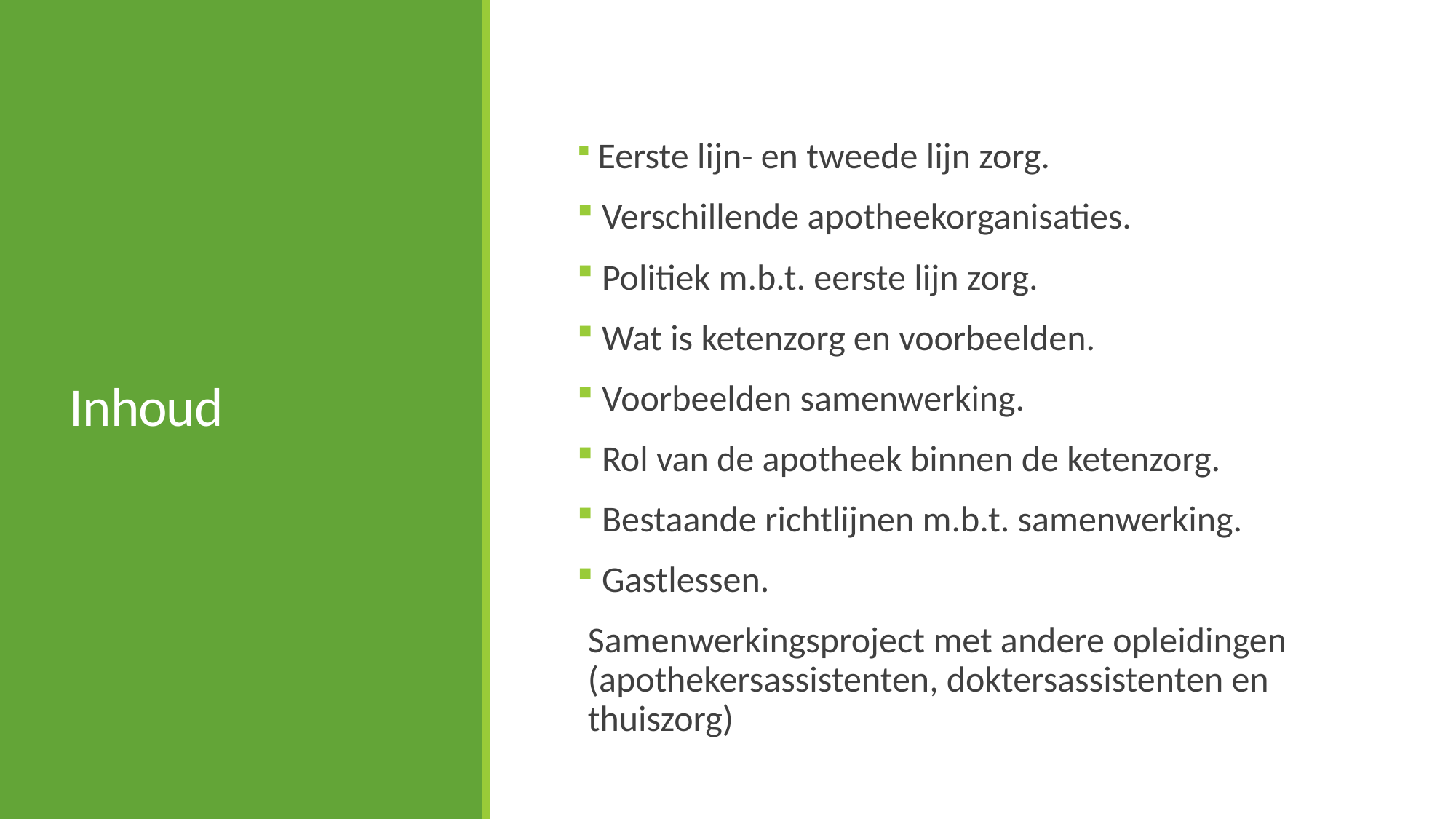

# Inhoud

 Eerste lijn- en tweede lijn zorg.
 Verschillende apotheekorganisaties.
 Politiek m.b.t. eerste lijn zorg.
 Wat is ketenzorg en voorbeelden.
 Voorbeelden samenwerking.
 Rol van de apotheek binnen de ketenzorg.
 Bestaande richtlijnen m.b.t. samenwerking.
 Gastlessen.
Samenwerkingsproject met andere opleidingen (apothekersassistenten, doktersassistenten en thuiszorg)